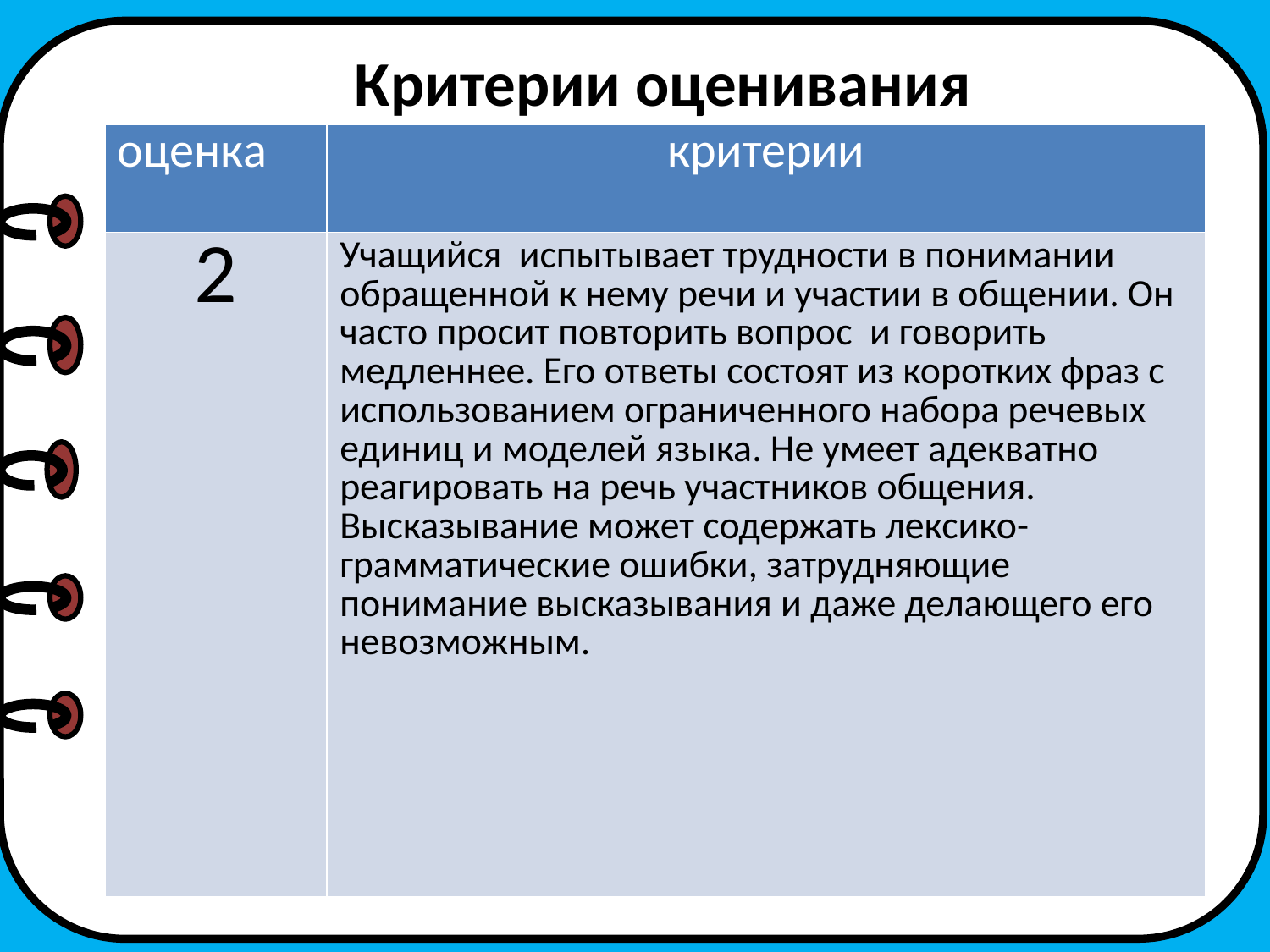

Критерии оценивания

| оценка | критерии |
| --- | --- |
| 2 | Учащийся испытывает трудности в понимании обращенной к нему речи и участии в общении. Он часто просит повторить вопрос и говорить медленнее. Его ответы состоят из коротких фраз с использованием ограниченного набора речевых единиц и моделей языка. Не умеет адекватно реагировать на речь участников общения. Высказывание может содержать лексико-грамматические ошибки, затрудняющие понимание высказывания и даже делающего его невозможным. |